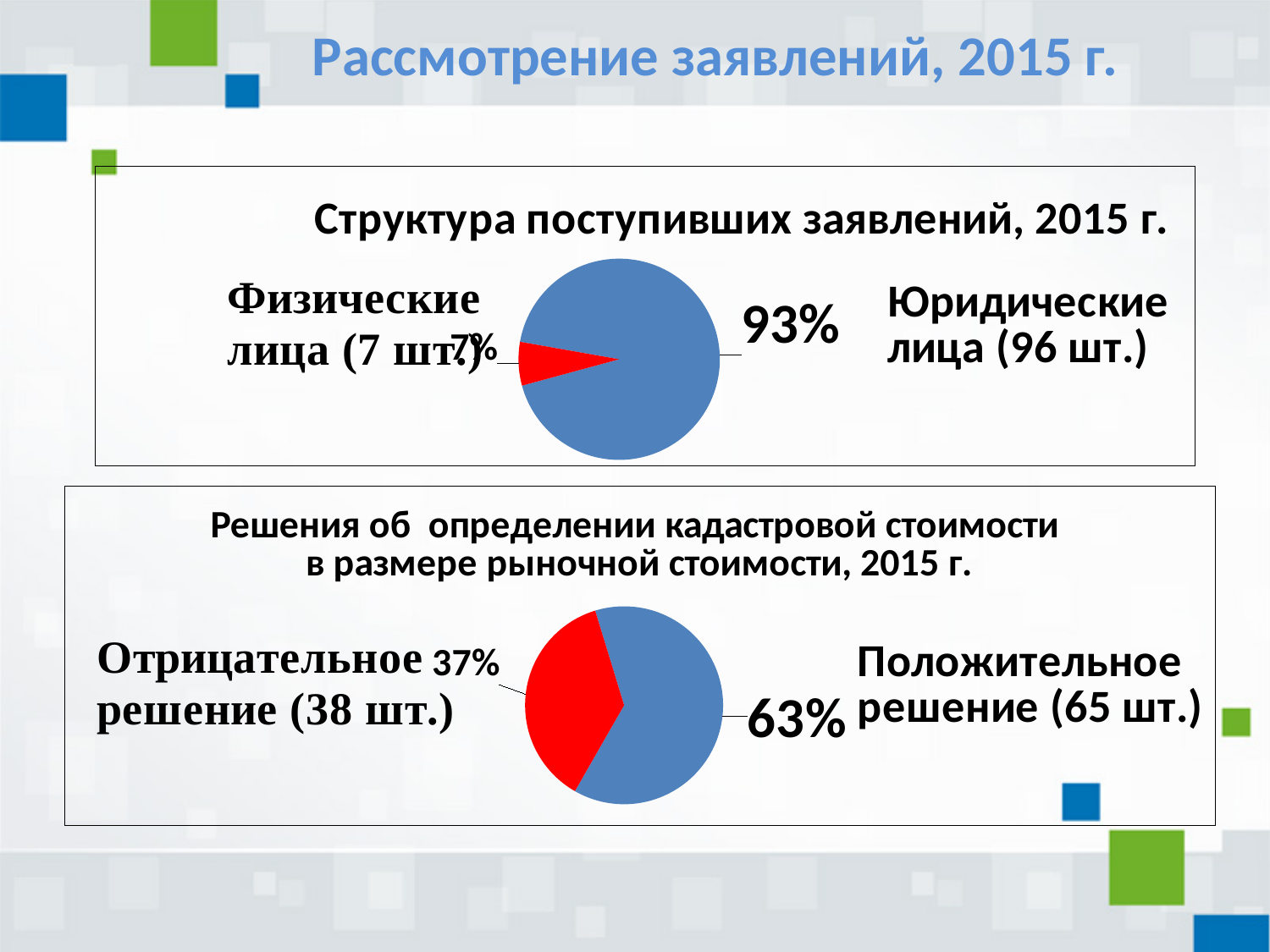

Рассмотрение заявлений, 2015 г.

### Chart: Структура поступивших заявлений, 2015 г.

| Category |  |
|---|---|
| юридические лица | 0.93 |
| физические лица | 0.07000000000000002 |

### Chart: Решения об  определении кадастровой стоимости в размере рыночной стоимости, 2015 г.

| Category |  |
|---|---|
| положительное решение | 0.6300000000000004 |
| отрицательное решение | 0.3700000000000002 |